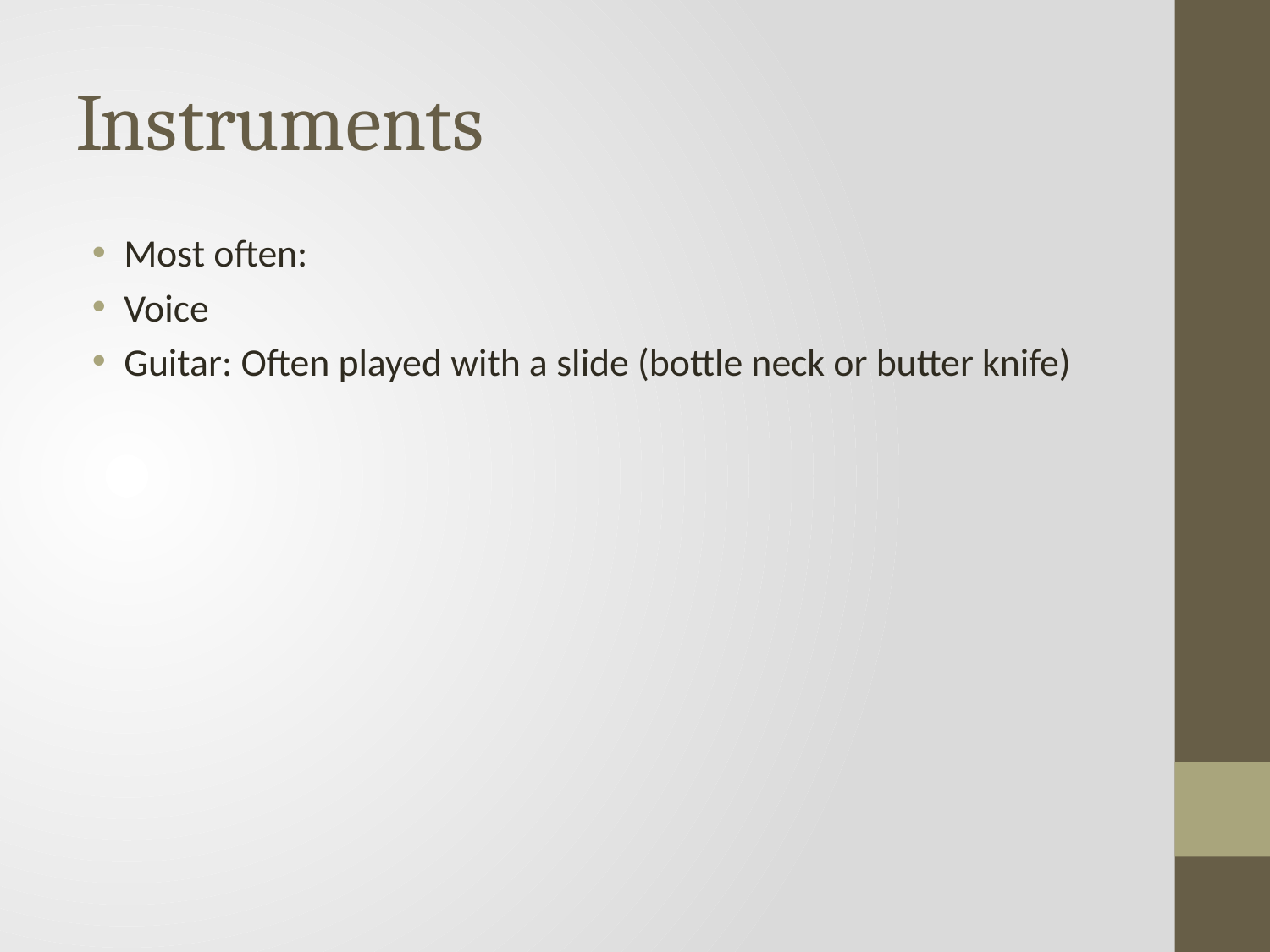

# Instruments
Most often:
Voice
Guitar: Often played with a slide (bottle neck or butter knife)